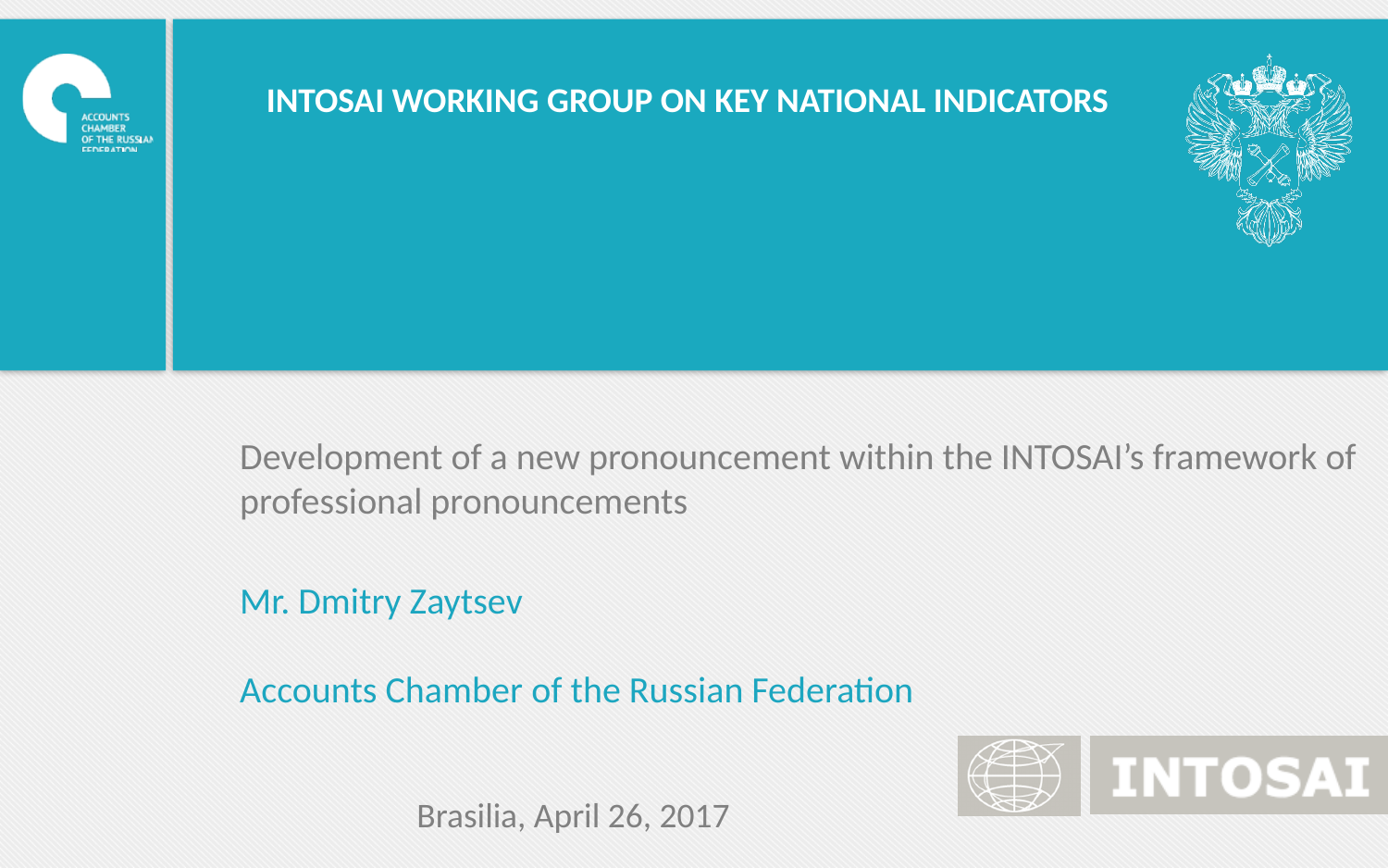

INTOSAI WORKING GROUP ON KEY NATIONAL INDICATORS

Development of a new pronouncement within the INTOSAI’s framework of professional pronouncements

Mr. Dmitry Zaytsev

Accounts Chamber of the Russian Federation
Brasilia, April 26, 2017